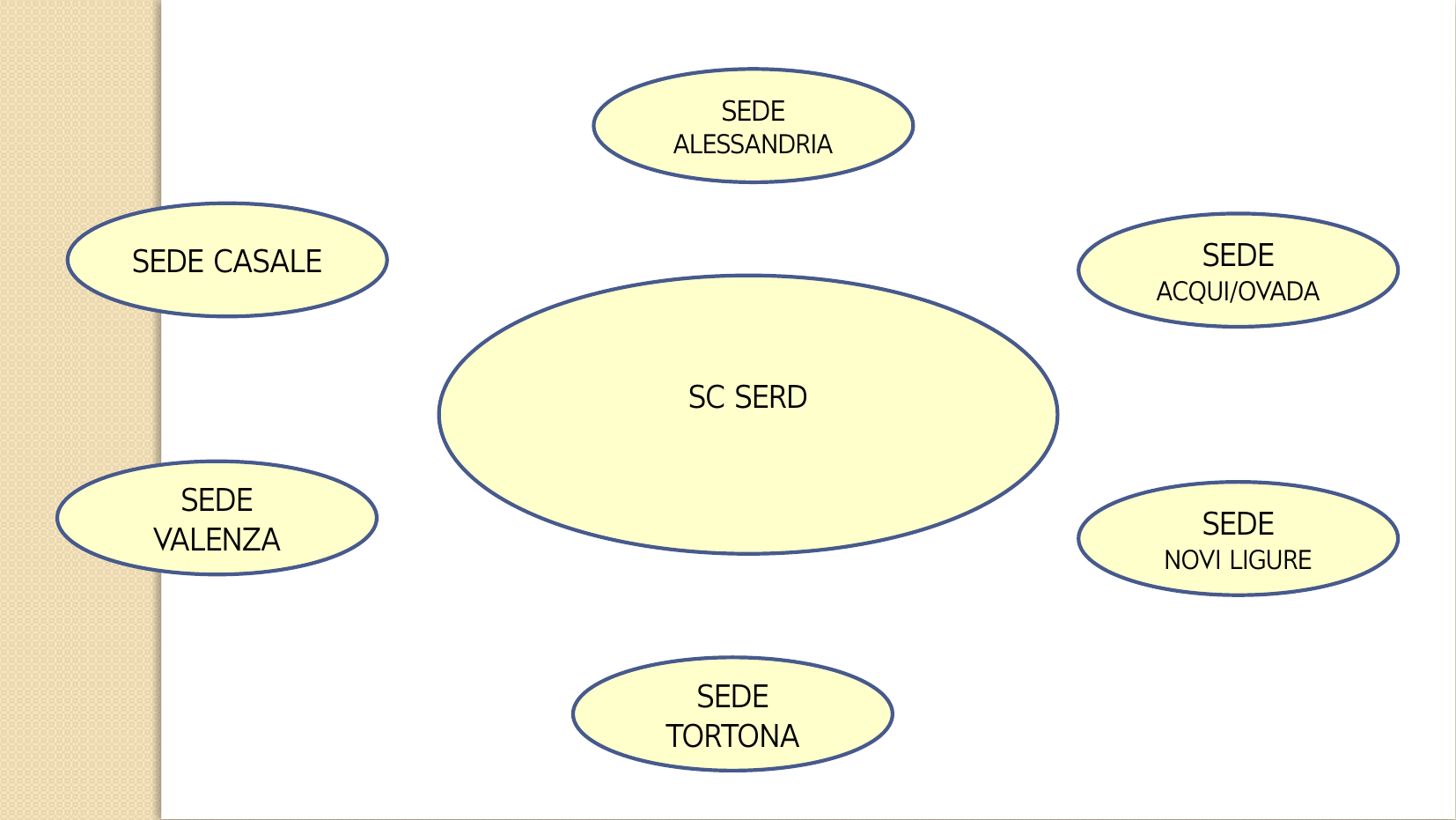

SEDE ALESSANDRIA
SEDE CASALE
SEDE ACQUI/OVADA
SC SERD

SEDE VALENZA
SEDE
NOVI LIGURE
SEDE TORTONA